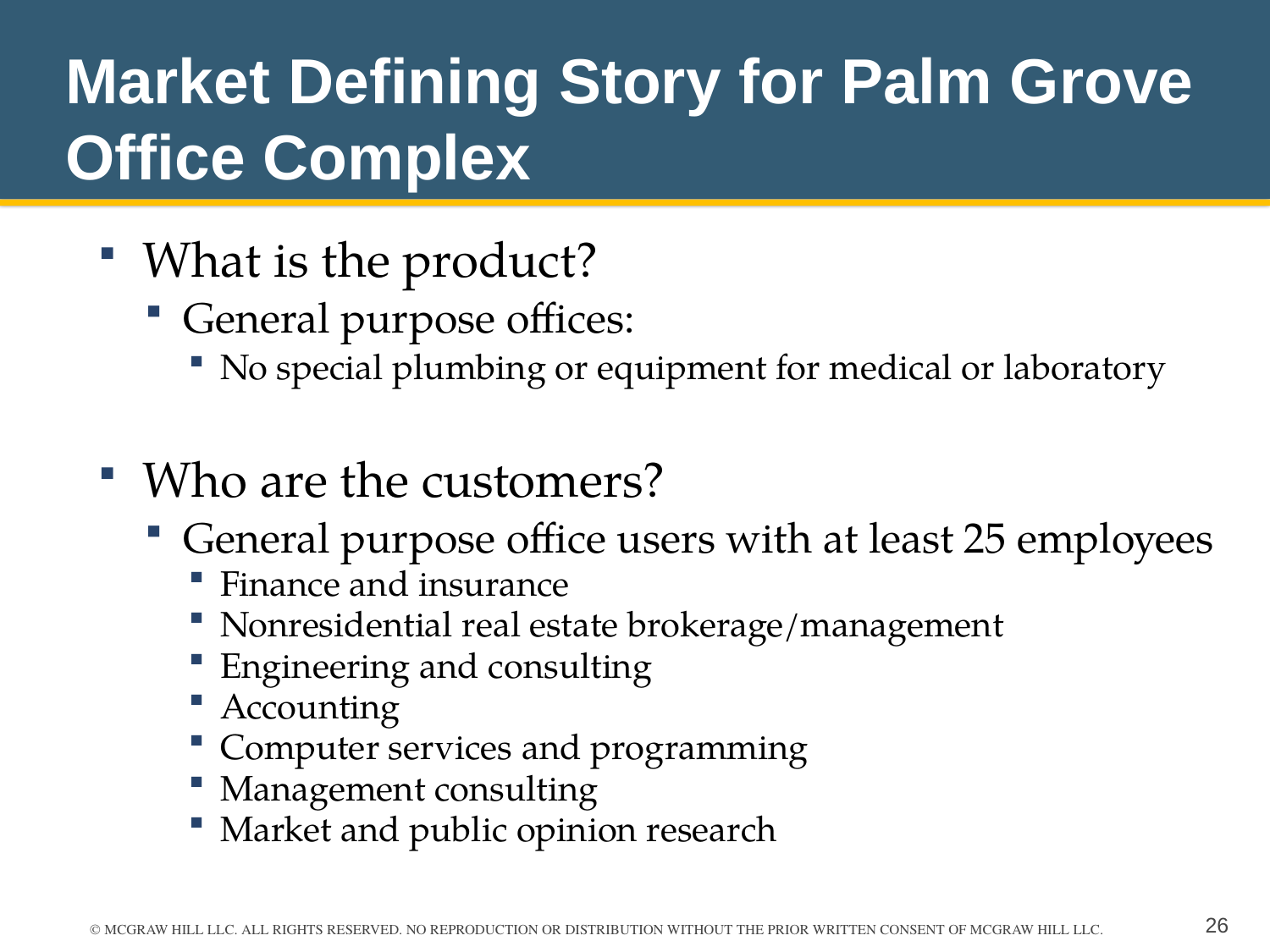

# Market Defining Story for Palm Grove Office Complex
What is the product?
General purpose offices:
No special plumbing or equipment for medical or laboratory

Who are the customers?
General purpose office users with at least 25 employees
Finance and insurance
Nonresidential real estate brokerage/management
Engineering and consulting
Accounting
Computer services and programming
Management consulting
Market and public opinion research
© MCGRAW HILL LLC. ALL RIGHTS RESERVED. NO REPRODUCTION OR DISTRIBUTION WITHOUT THE PRIOR WRITTEN CONSENT OF MCGRAW HILL LLC.
26